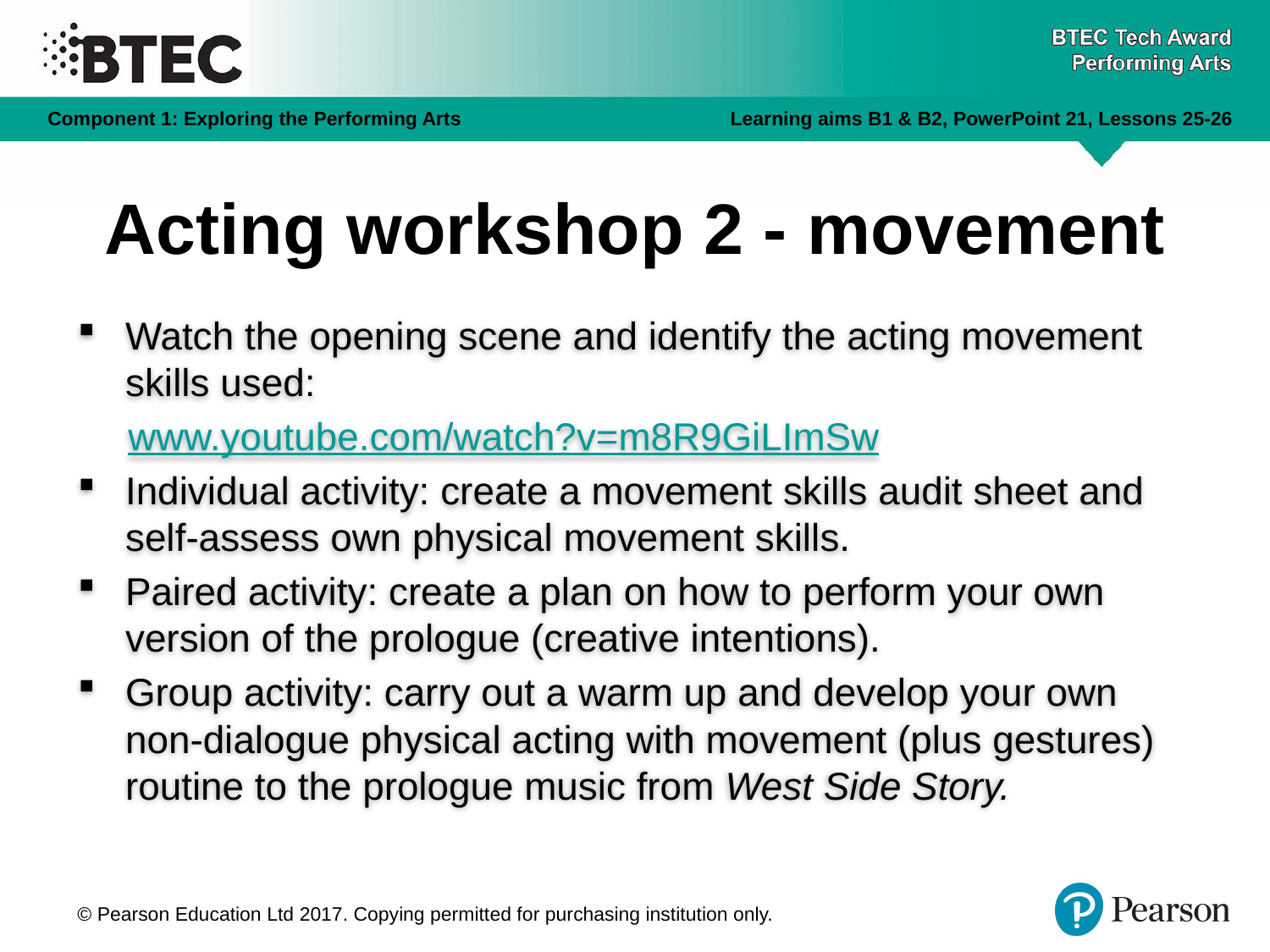

# Acting workshop 2 - movement
Watch the opening scene and identify the acting movement skills used:
www.youtube.com/watch?v=m8R9GiLImSw
Individual activity: create a movement skills audit sheet and self-assess own physical movement skills.
Paired activity: create a plan on how to perform your own version of the prologue (creative intentions).
Group activity: carry out a warm up and develop your own non-dialogue physical acting with movement (plus gestures) routine to the prologue music from West Side Story.
© Pearson Education Ltd 2017. Copying permitted for purchasing institution only.